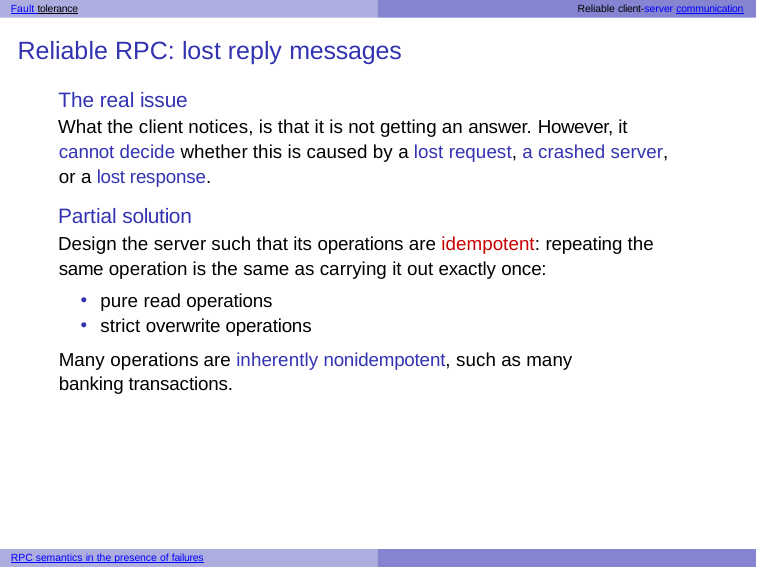

Fault tolerance	Reliable client-server communication
# Reliable RPC: lost reply messages
The real issue
What the client notices, is that it is not getting an answer. However, it cannot decide whether this is caused by a lost request, a crashed server, or a lost response.
Partial solution
Design the server such that its operations are idempotent: repeating the same operation is the same as carrying it out exactly once:
pure read operations
strict overwrite operations
Many operations are inherently nonidempotent, such as many banking transactions.

RPC semantics in the presence of failures